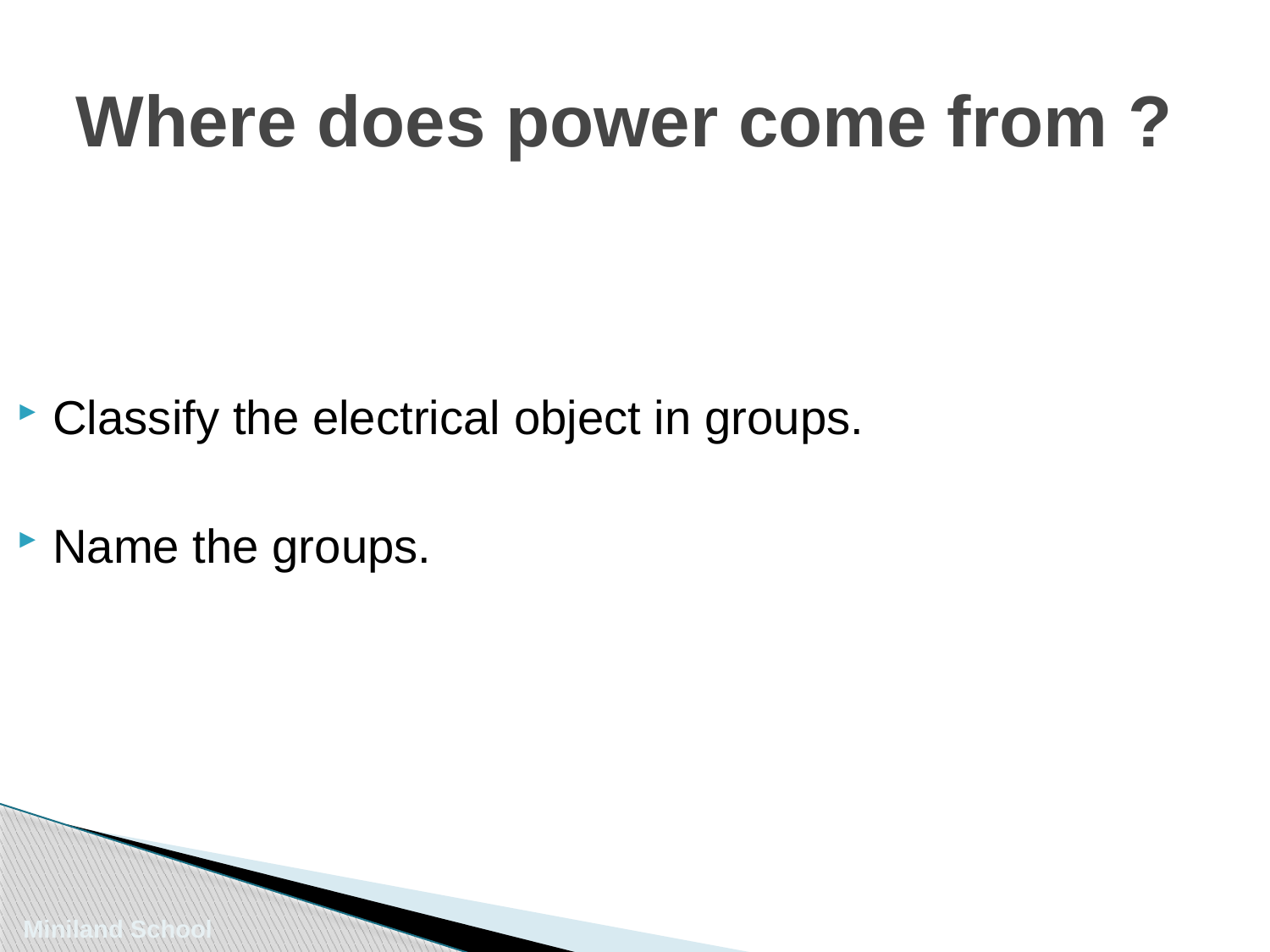

# Where does power come from ?
Classify the electrical object in groups.

Name the groups.